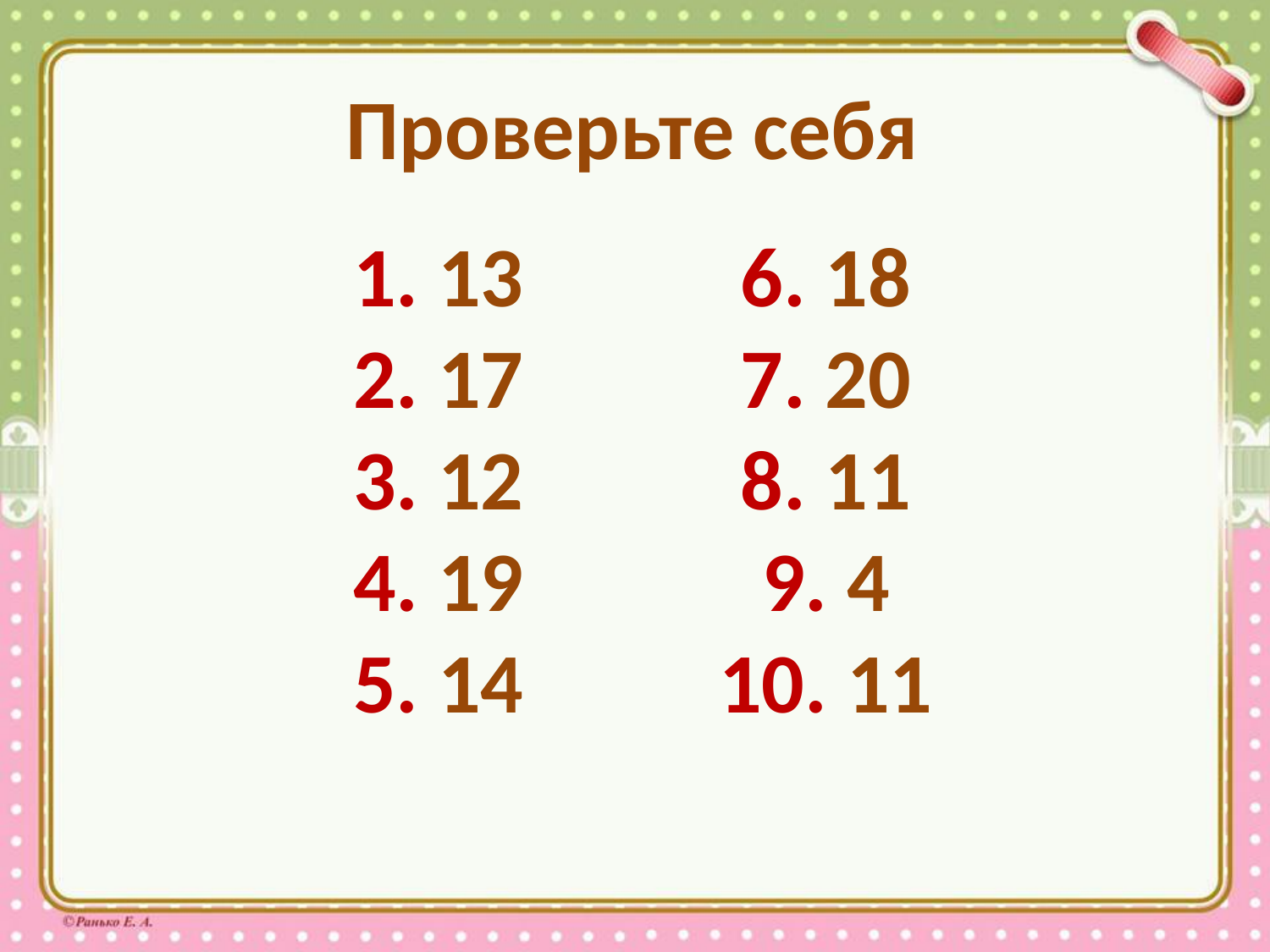

Проверьте себя
1. 13
2. 17
3. 12
4. 19
5. 14
6. 18
7. 20
8. 11
9. 4
10. 11